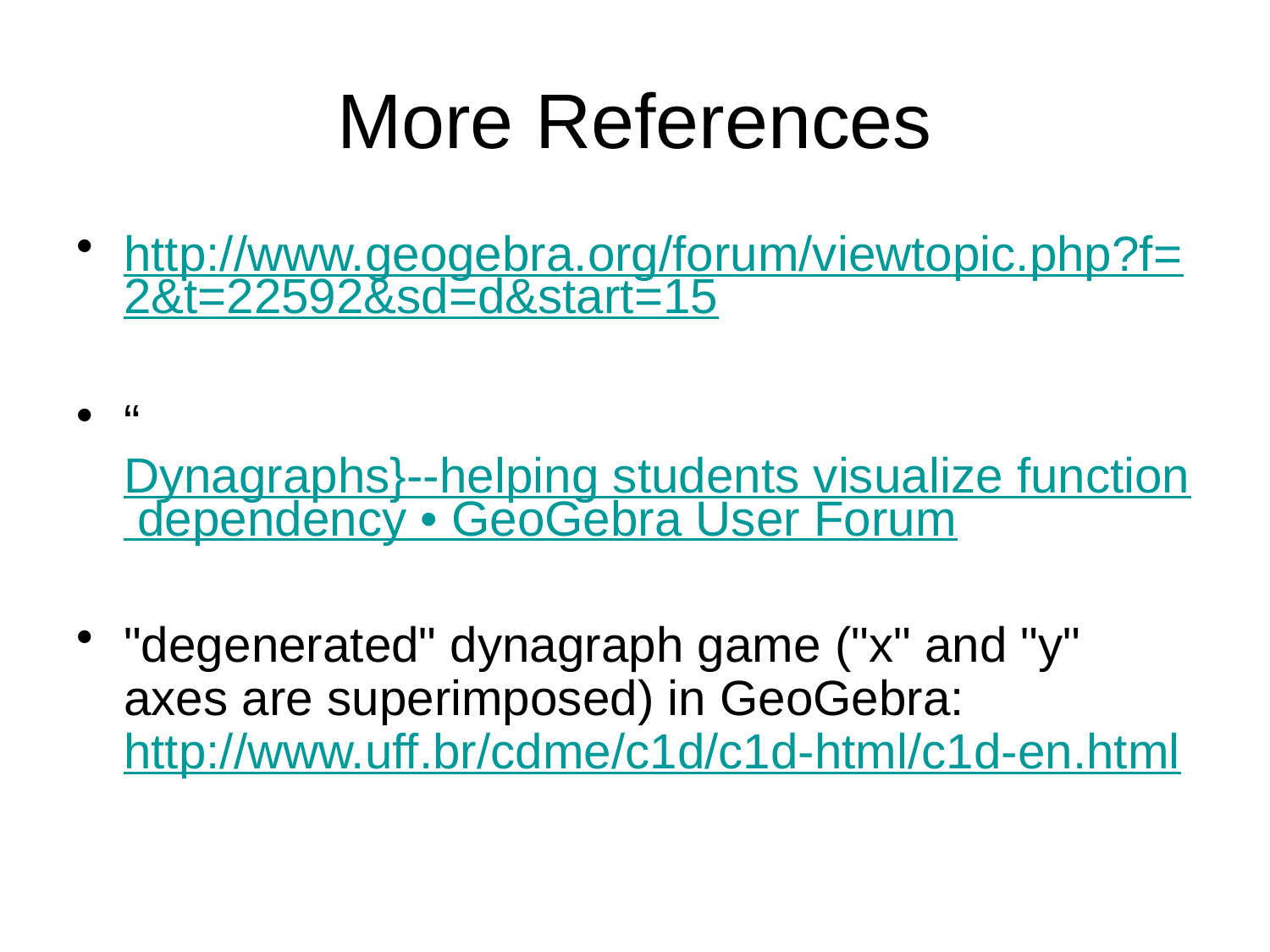

More References
http://www.geogebra.org/forum/viewtopic.php?f=2&t=22592&sd=d&start=15

“Dynagraphs}--helping students visualize function dependency • GeoGebra User Forum

"degenerated" dynagraph game ("x" and "y" axes are superimposed) in GeoGebra:
http://www.uff.br/cdme/c1d/c1d-html/c1d-en.html